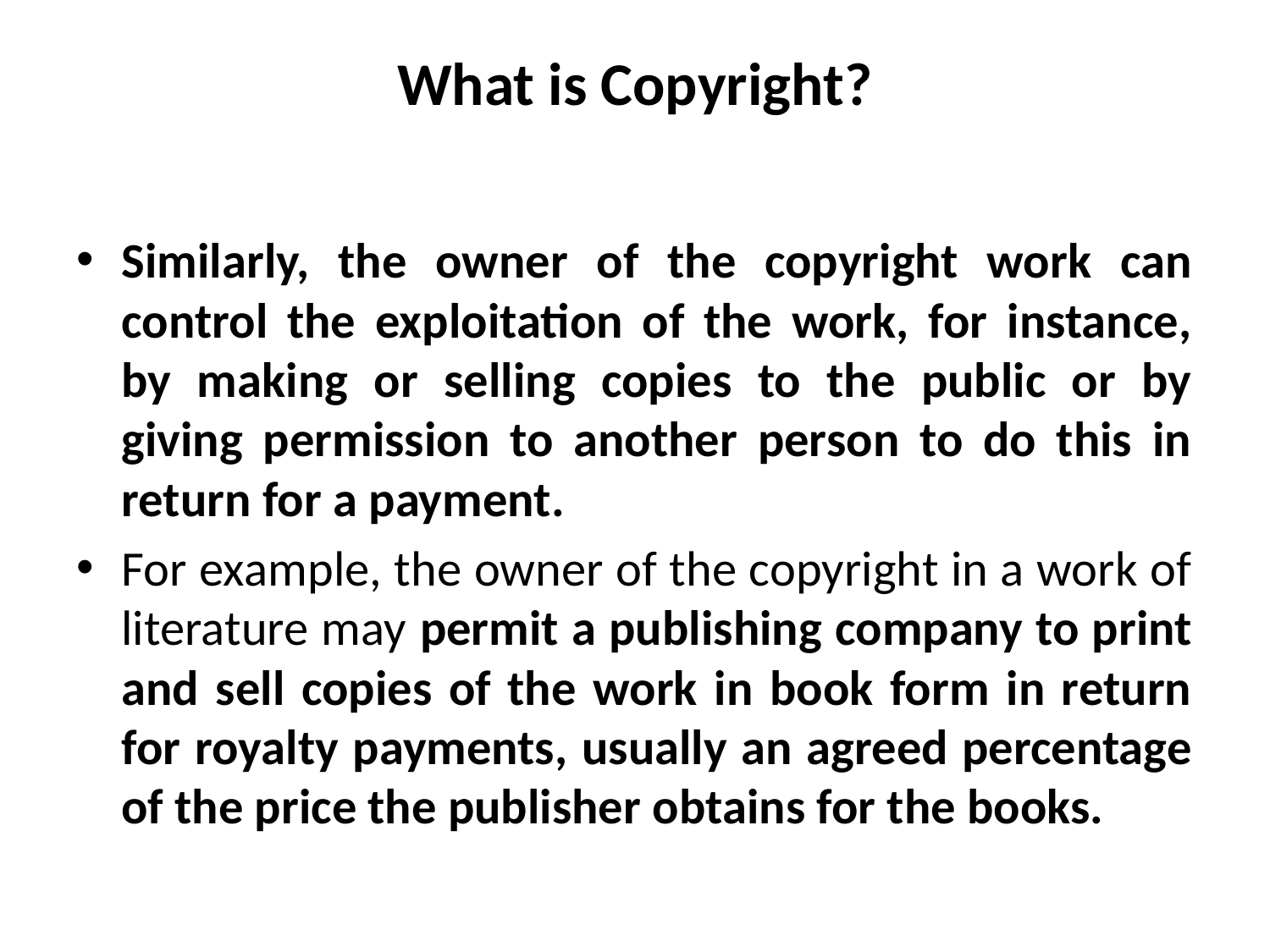

# What is Copyright?
Similarly, the owner of the copyright work can control the exploitation of the work, for instance, by making or selling copies to the public or by giving permission to another person to do this in return for a payment.
For example, the owner of the copyright in a work of literature may permit a publishing company to print and sell copies of the work in book form in return for royalty payments, usually an agreed percentage of the price the publisher obtains for the books.